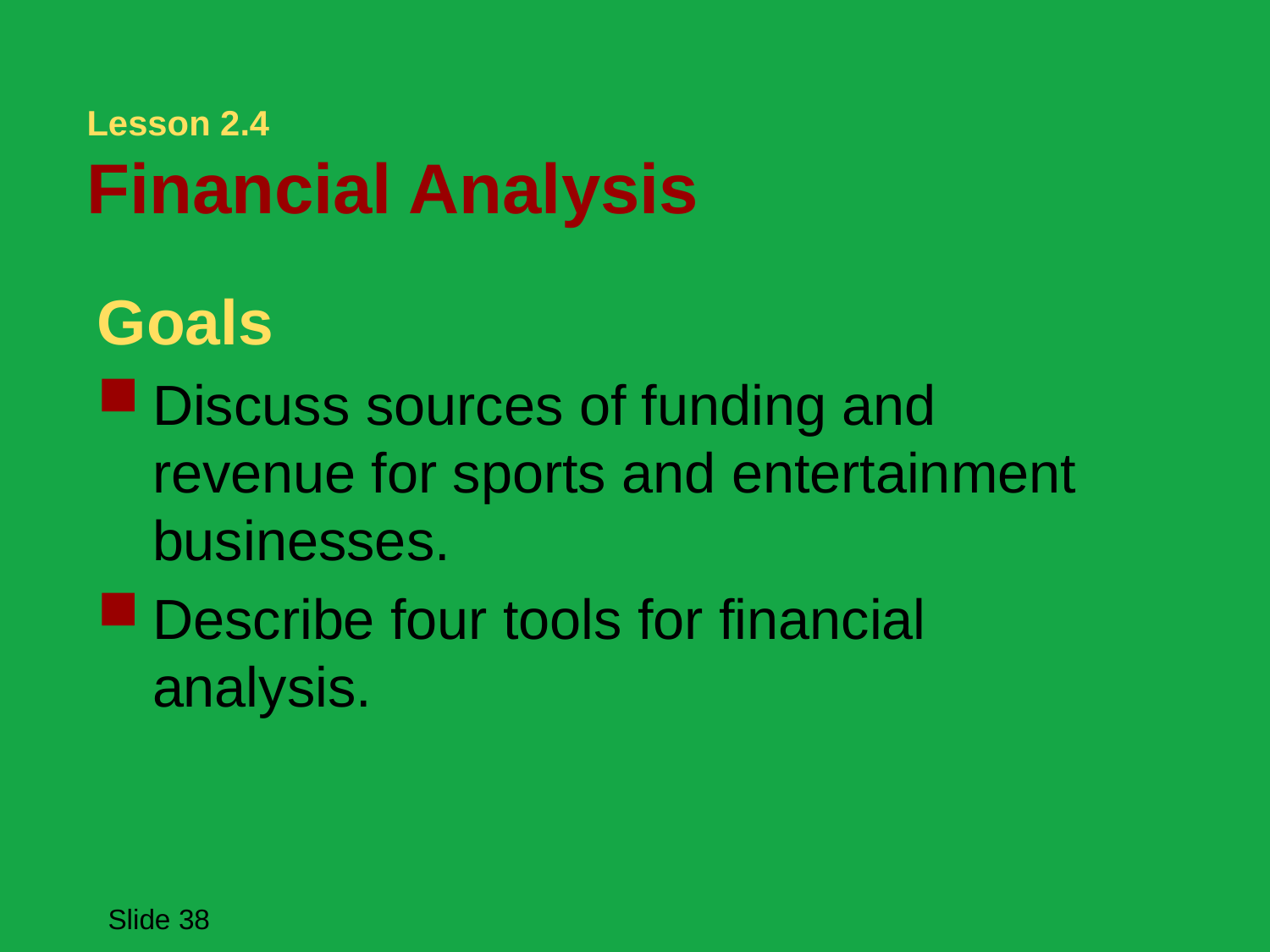

# Lesson 2.4 Financial Analysis
Goals
Discuss sources of funding and revenue for sports and entertainment businesses.
Describe four tools for financial analysis.
Slide 38